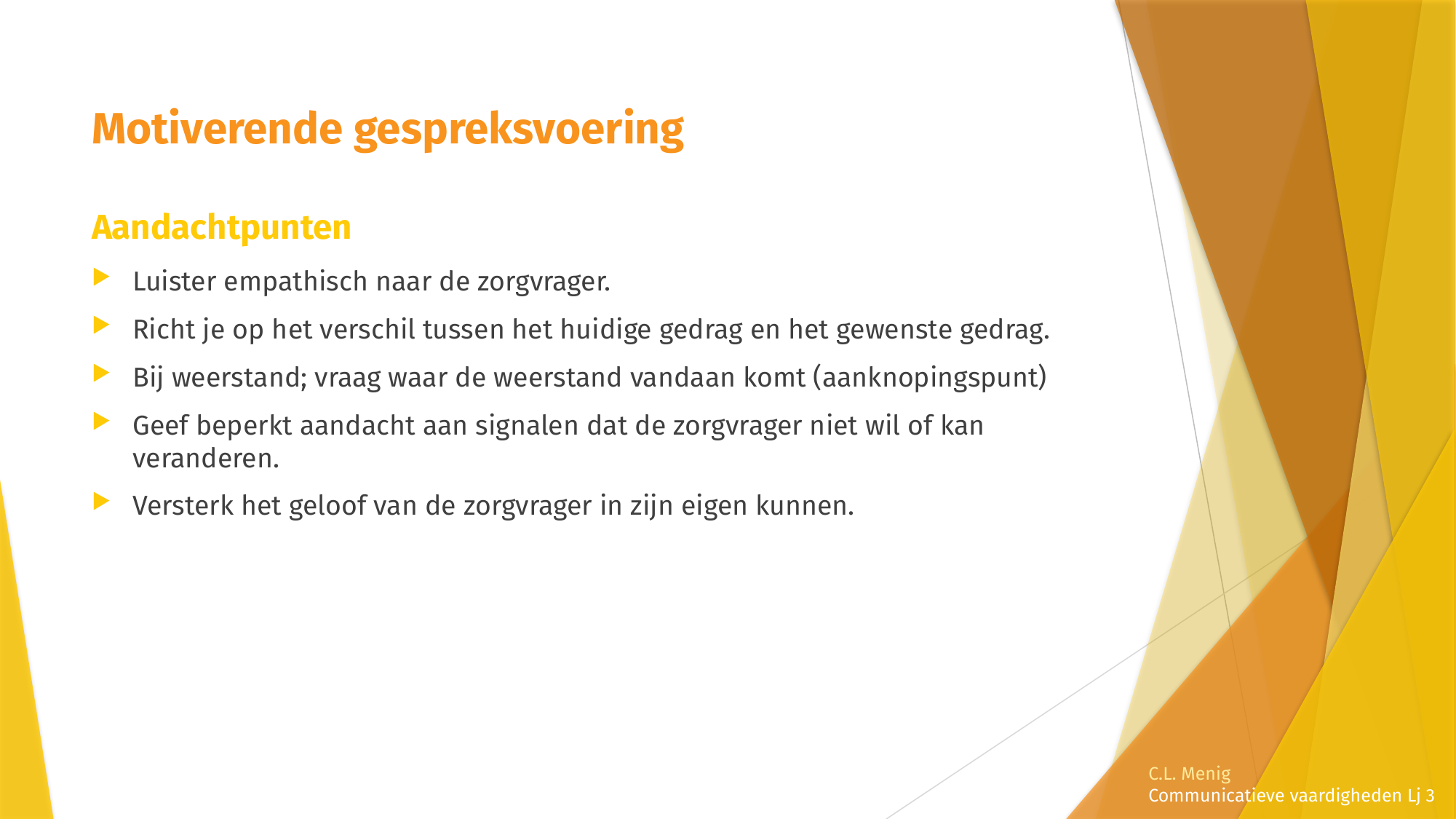

Motiverende gespreksvoering
Aandachtpunten
Luister empathisch naar de zorgvrager.
Richt je op het verschil tussen het huidige gedrag en het gewenste gedrag.
Bij weerstand; vraag waar de weerstand vandaan komt (aanknopingspunt)
Geef beperkt aandacht aan signalen dat de zorgvrager niet wil of kan veranderen.
Versterk het geloof van de zorgvrager in zijn eigen kunnen.
C.L. Menig
Communicatieve vaardigheden Lj 3